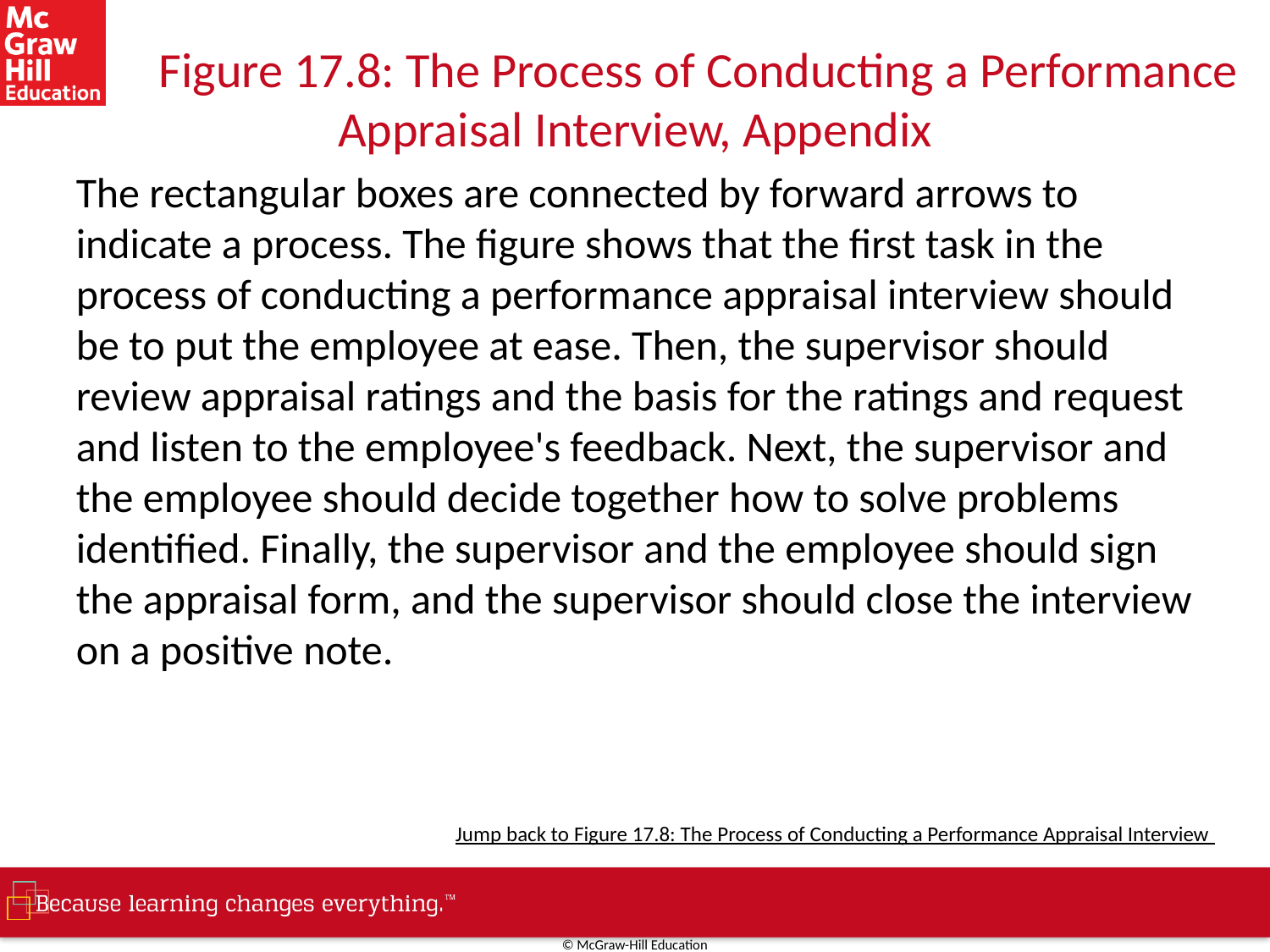

# Figure 17.8: The Process of Conducting a Performance Appraisal Interview, Appendix
The rectangular boxes are connected by forward arrows to indicate a process. The figure shows that the first task in the process of conducting a performance appraisal interview should be to put the employee at ease. Then, the supervisor should review appraisal ratings and the basis for the ratings and request and listen to the employee's feedback. Next, the supervisor and the employee should decide together how to solve problems identified. Finally, the supervisor and the employee should sign the appraisal form, and the supervisor should close the interview on a positive note.
Jump back to Figure 17.8: The Process of Conducting a Performance Appraisal Interview